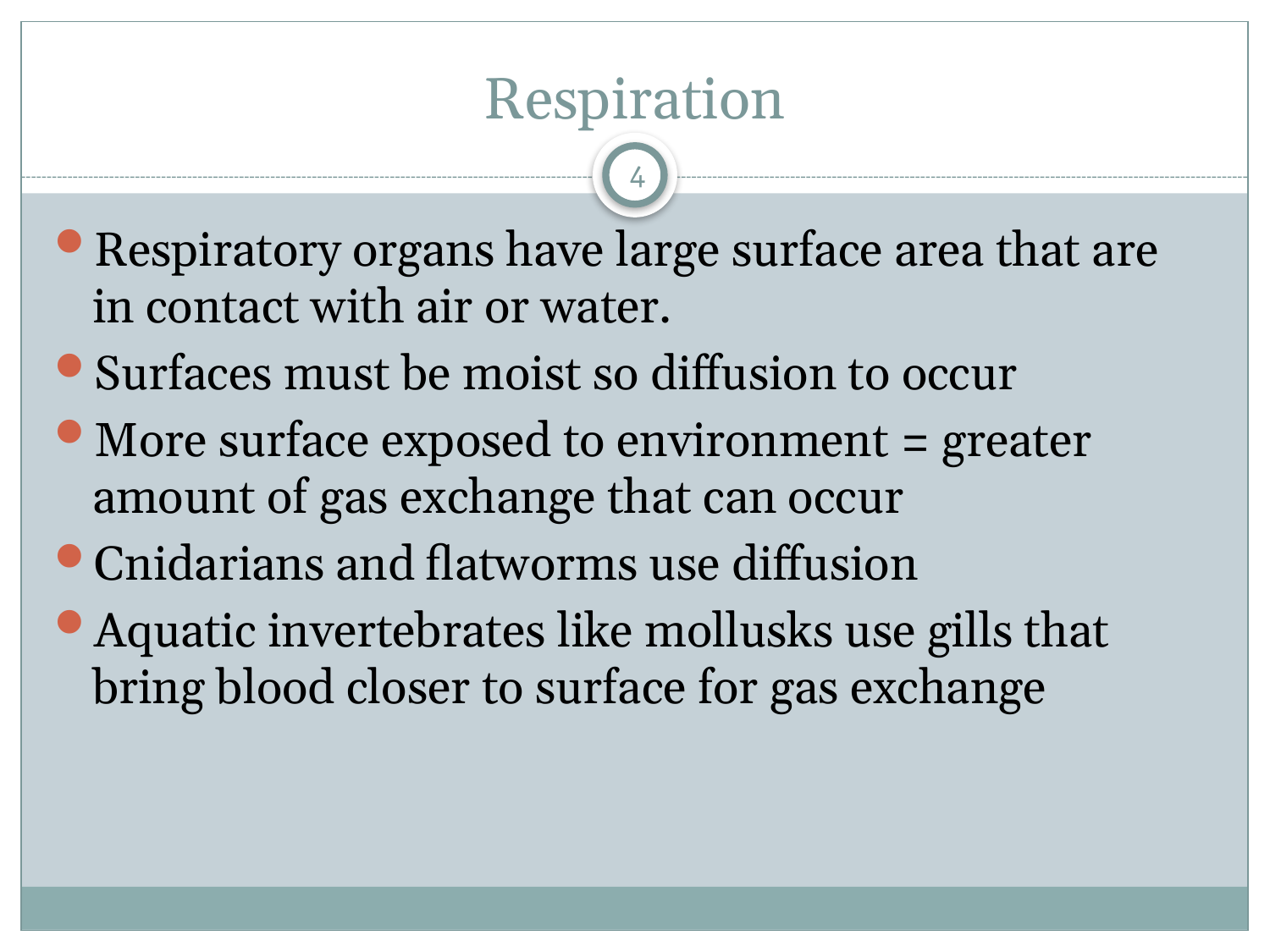

# Respiration
4
Respiratory organs have large surface area that are in contact with air or water.
Surfaces must be moist so diffusion to occur
More surface exposed to environment = greater amount of gas exchange that can occur
Cnidarians and flatworms use diffusion
Aquatic invertebrates like mollusks use gills that bring blood closer to surface for gas exchange